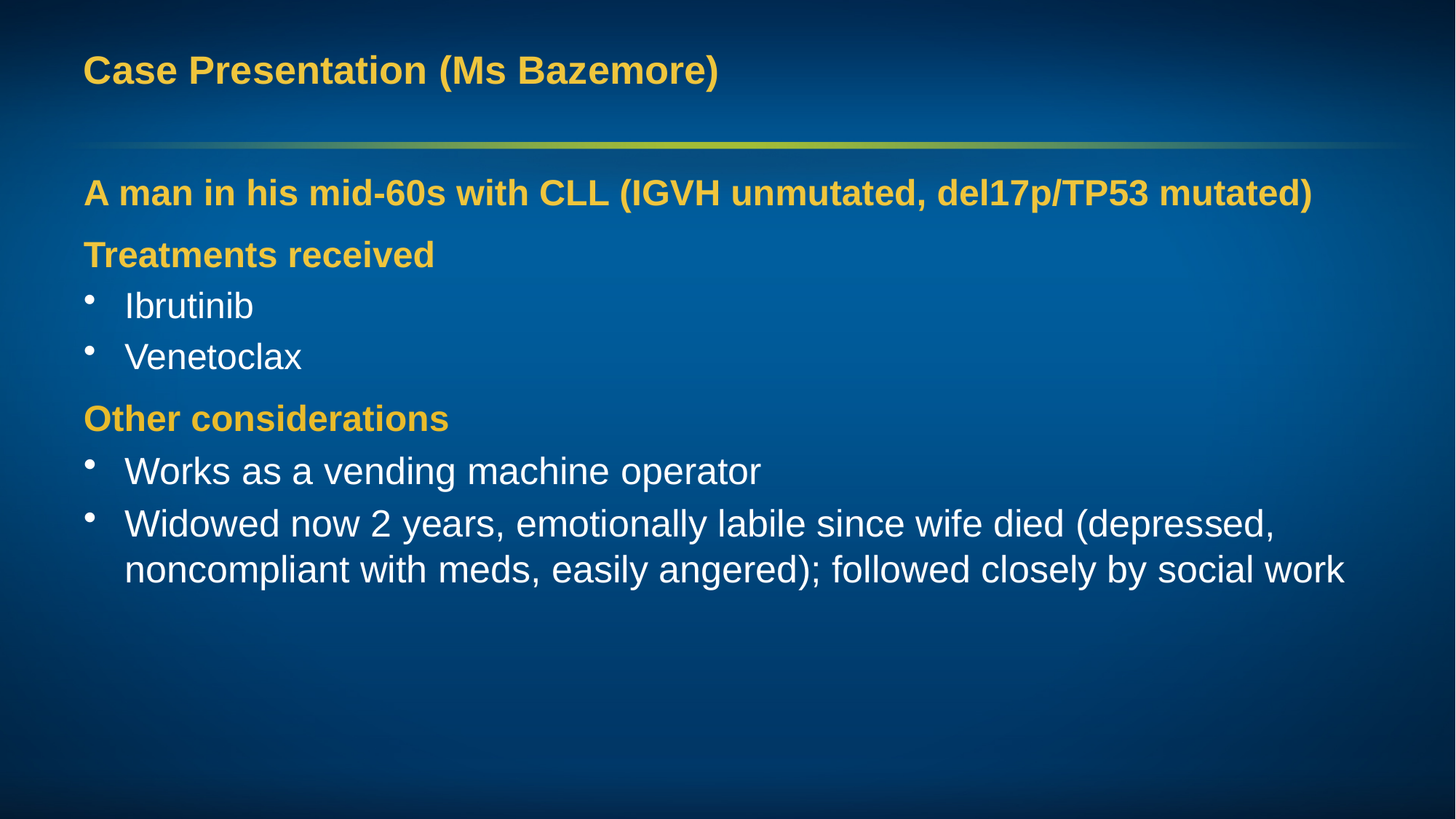

# Case Presentation (Ms Bazemore)
A man in his mid-60s with CLL (IGVH unmutated, del17p/TP53 mutated)
Treatments received
Ibrutinib
Venetoclax
Other considerations
Works as a vending machine operator
Widowed now 2 years, emotionally labile since wife died (depressed, noncompliant with meds, easily angered); followed closely by social work